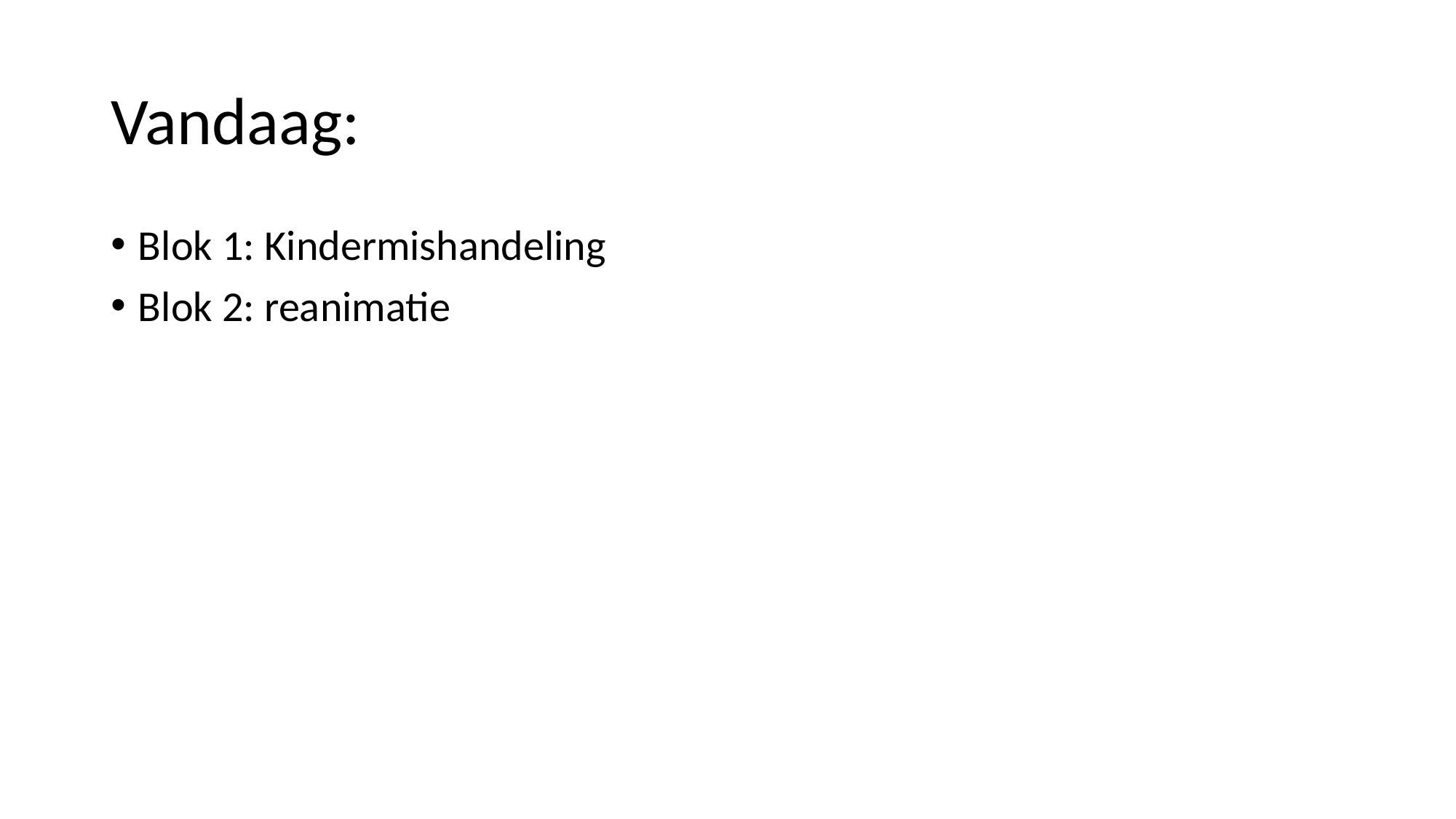

# Vandaag:
Blok 1: Kindermishandeling
Blok 2: reanimatie